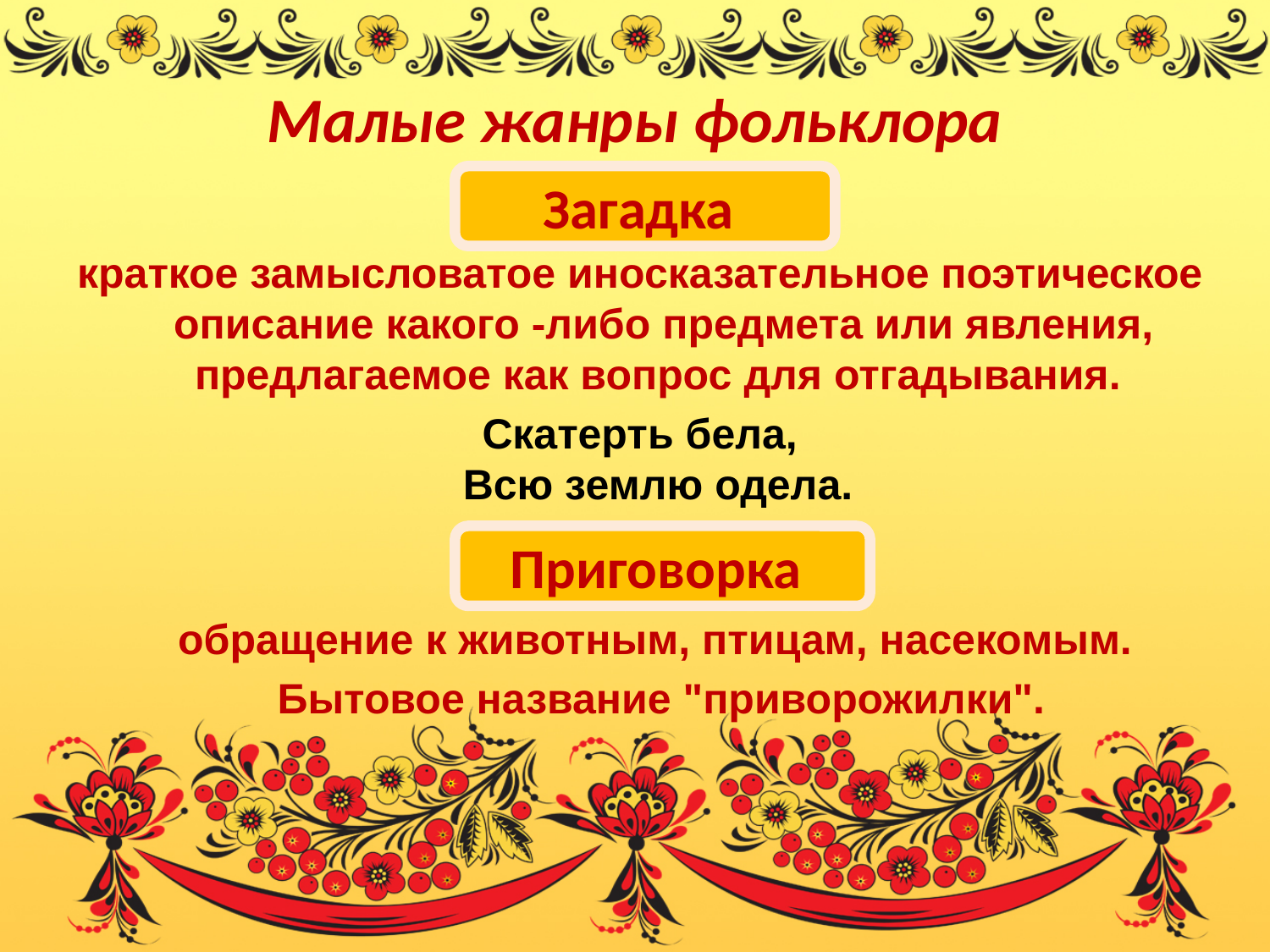

# Малые жанры фольклора

краткое замысловатое иносказательное поэтическое описание какого -либо предмета или явления, предлагаемое как вопрос для отгадывания.
Скатерть бела,
Всю землю одела.
Загадка
Приговорка
обращение к животным, птицам, насекомым.
Бытовое название "приворожилки".